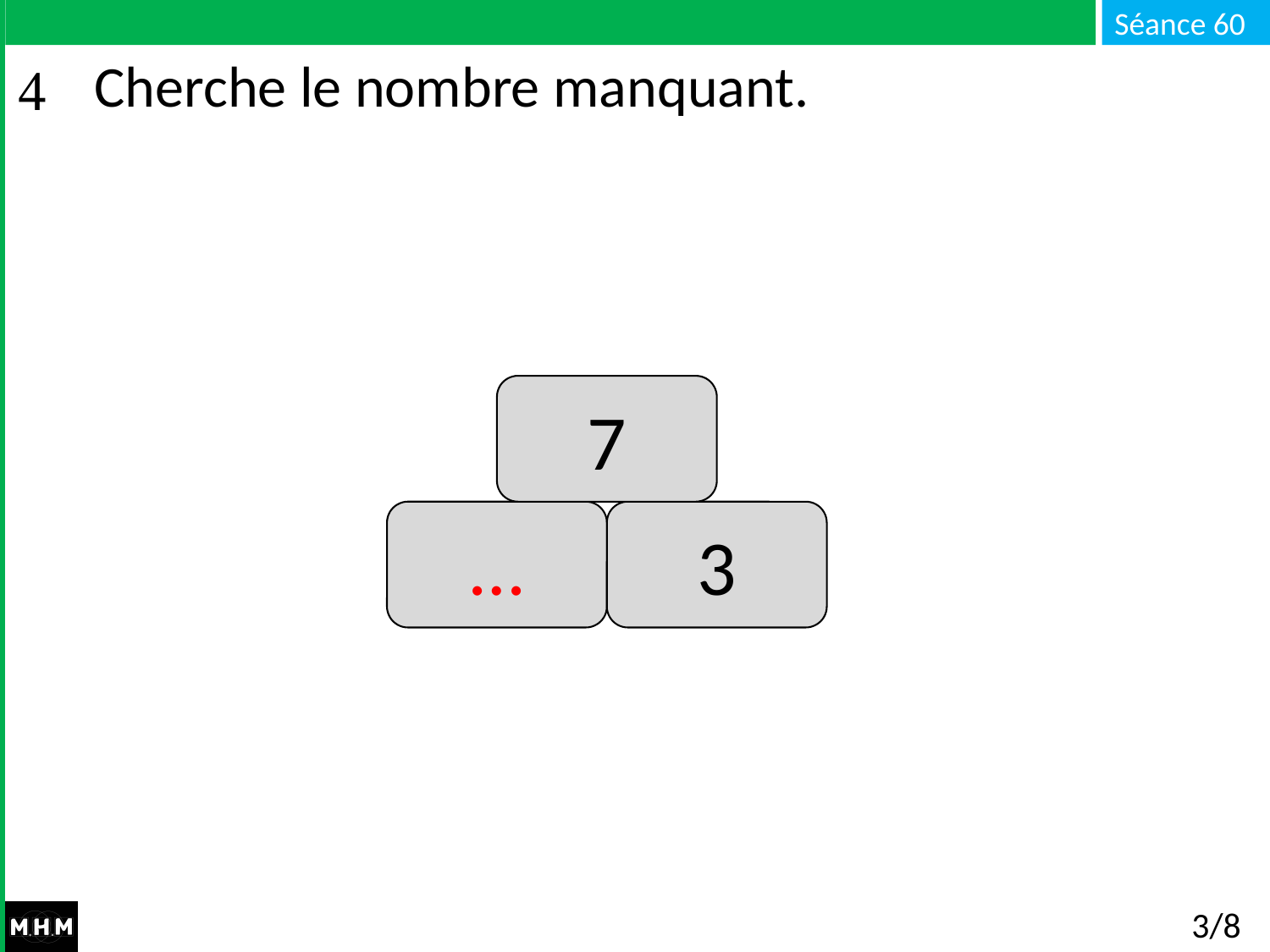

# Cherche le nombre manquant.
7
3
…
3/8